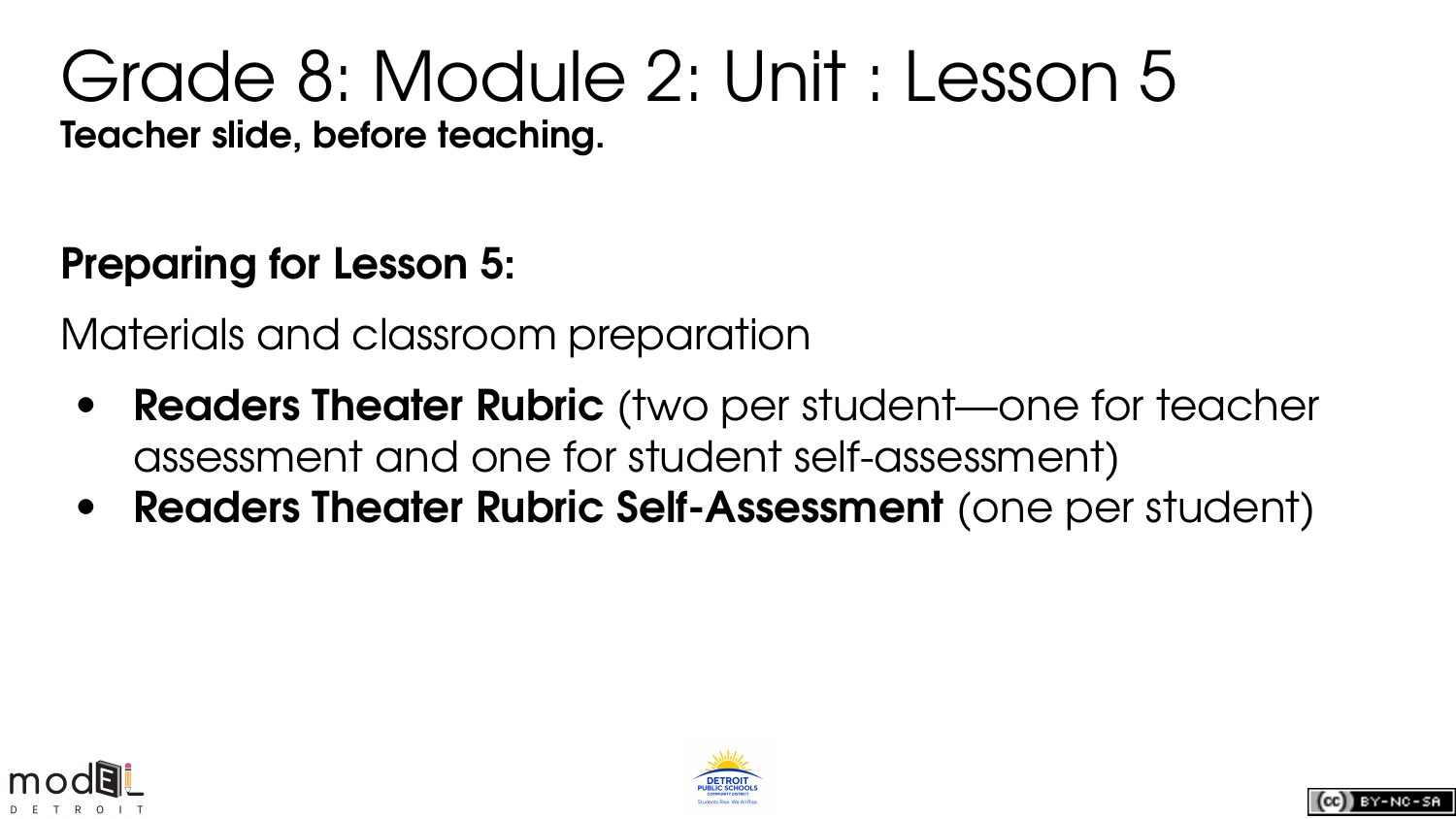

# Grade 8: Module 2: Unit : Lesson 5
Teacher slide, before teaching.
Preparing for Lesson 5:
Materials and classroom preparation
Readers Theater Rubric (two per student—one for teacher assessment and one for student self-assessment)
Readers Theater Rubric Self-Assessment (one per student)